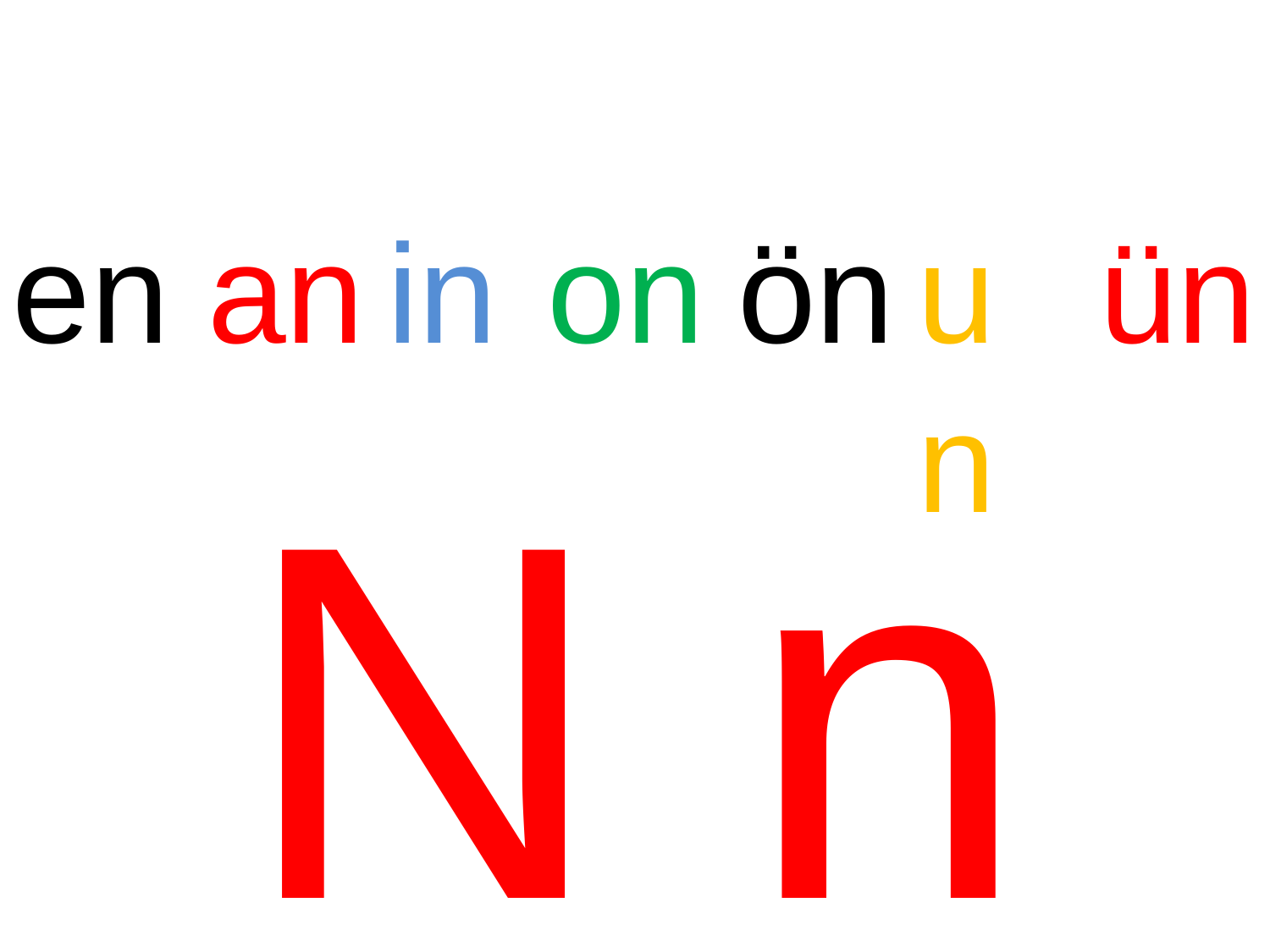

en
an

in
on
ön
un
ün
N n